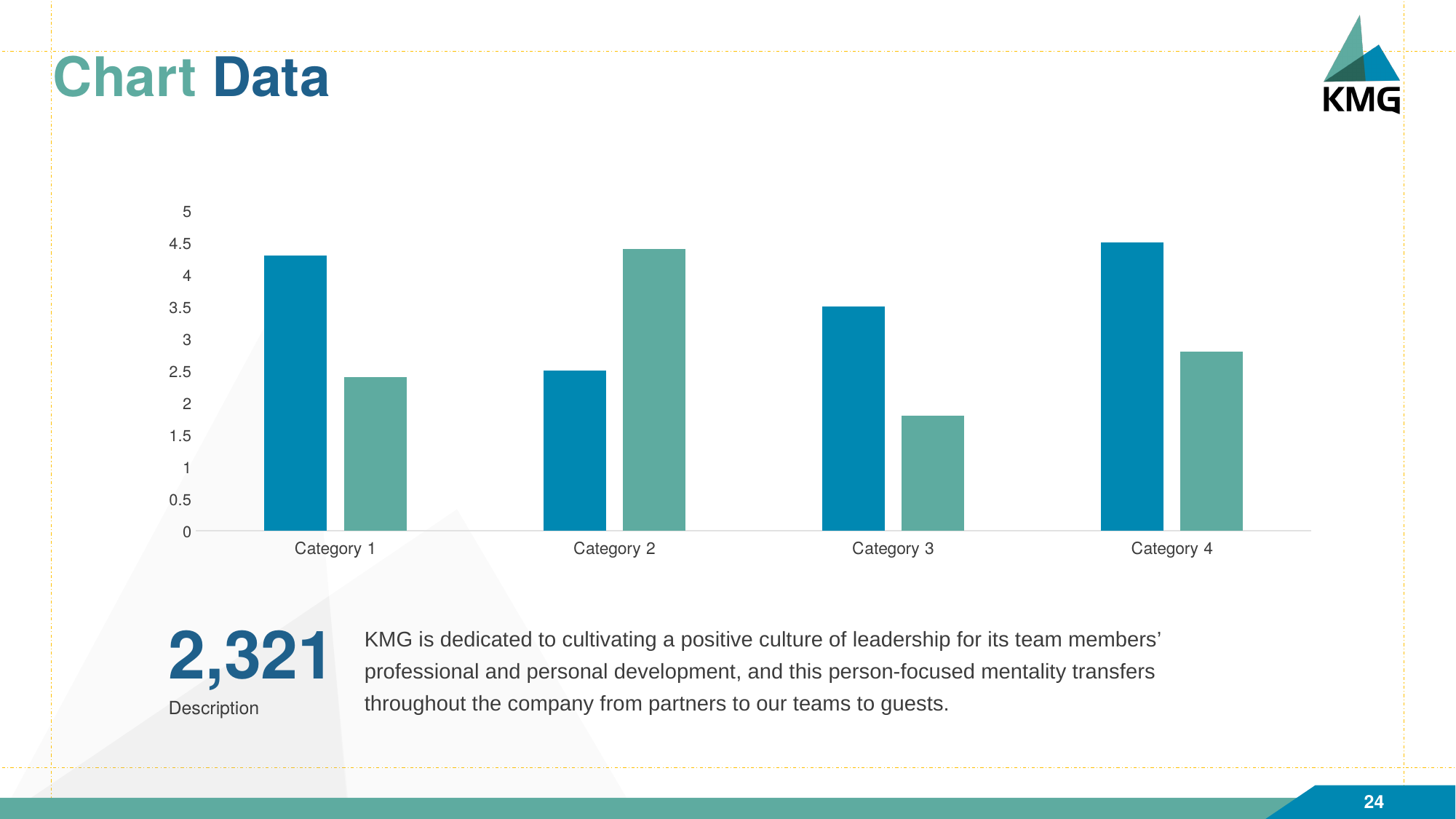

# Chart Data

### Chart

| Category | Series 1 | Series 2 |
|---|---|---|
| Category 1 | 4.3 | 2.4 |
| Category 2 | 2.5 | 4.4 |
| Category 3 | 3.5 | 1.8 |
| Category 4 | 4.5 | 2.8 |
2,321
KMG is dedicated to cultivating a positive culture of leadership for its team members’ professional and personal development, and this person-focused mentality transfers throughout the company from partners to our teams to guests.
Description